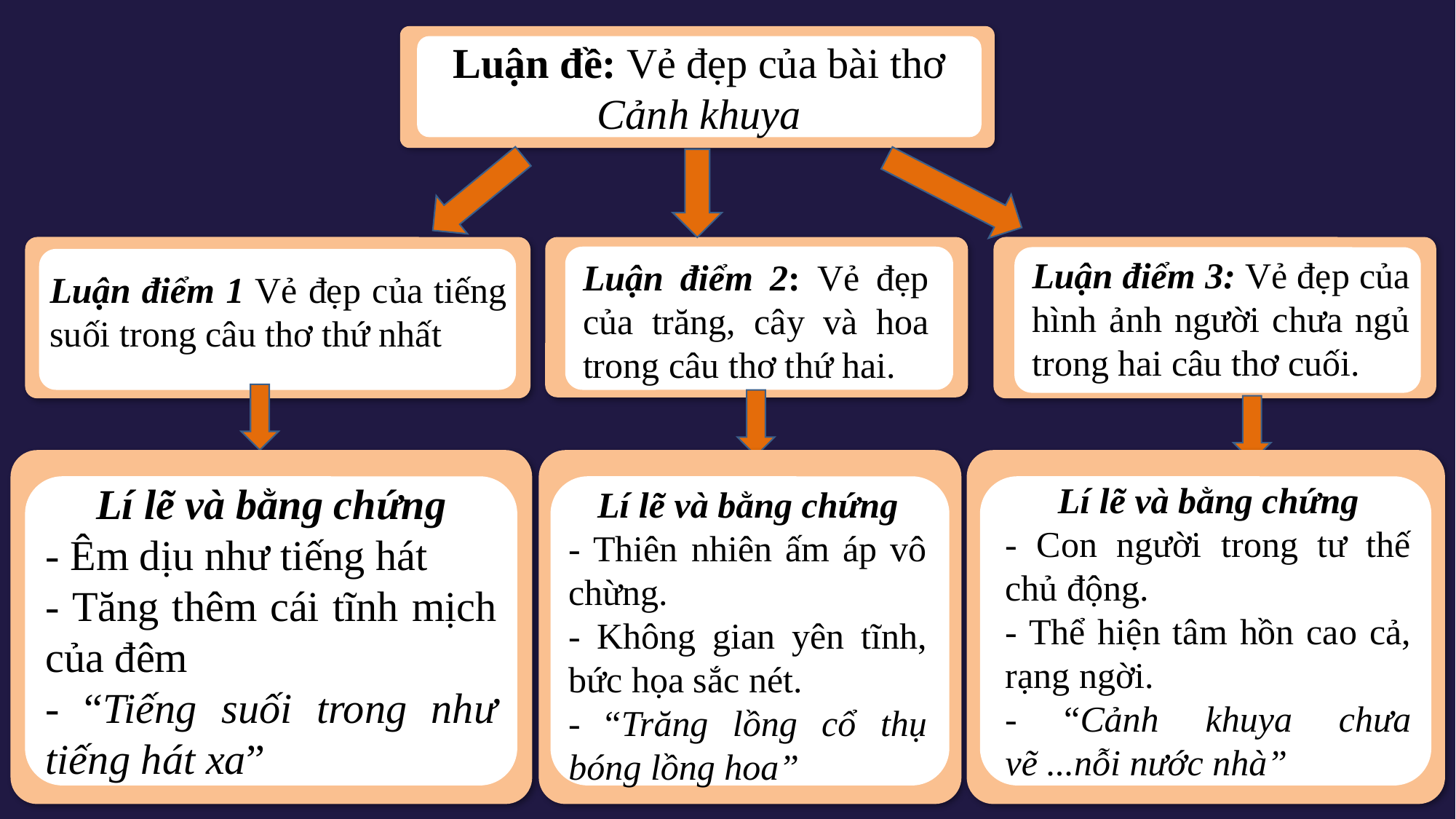

Luận đề: Vẻ đẹp của bài thơ Cảnh khuya

Luận điểm 3: Vẻ đẹp của hình ảnh người chưa ngủ trong hai câu thơ cuối.
Luận điểm 2: Vẻ đẹp của trăng, cây và hoa trong câu thơ thứ hai.
Luận điểm 1 Vẻ đẹp của tiếng suối trong câu thơ thứ nhất

Lí lẽ và bằng chứng
- Êm dịu như tiếng hát
- Tăng thêm cái tĩnh mịch của đêm
- “Tiếng suối trong như tiếng hát xa”
Lí lẽ và bằng chứng
- Con người trong tư thế chủ động.
- Thể hiện tâm hồn cao cả, rạng ngời.
- “Cảnh khuya chưa vẽ ...nỗi nước nhà”
Lí lẽ và bằng chứng
- Thiên nhiên ấm áp vô chừng.
- Không gian yên tĩnh, bức họa sắc nét.
- “Trăng lồng cổ thụ bóng lồng hoa”